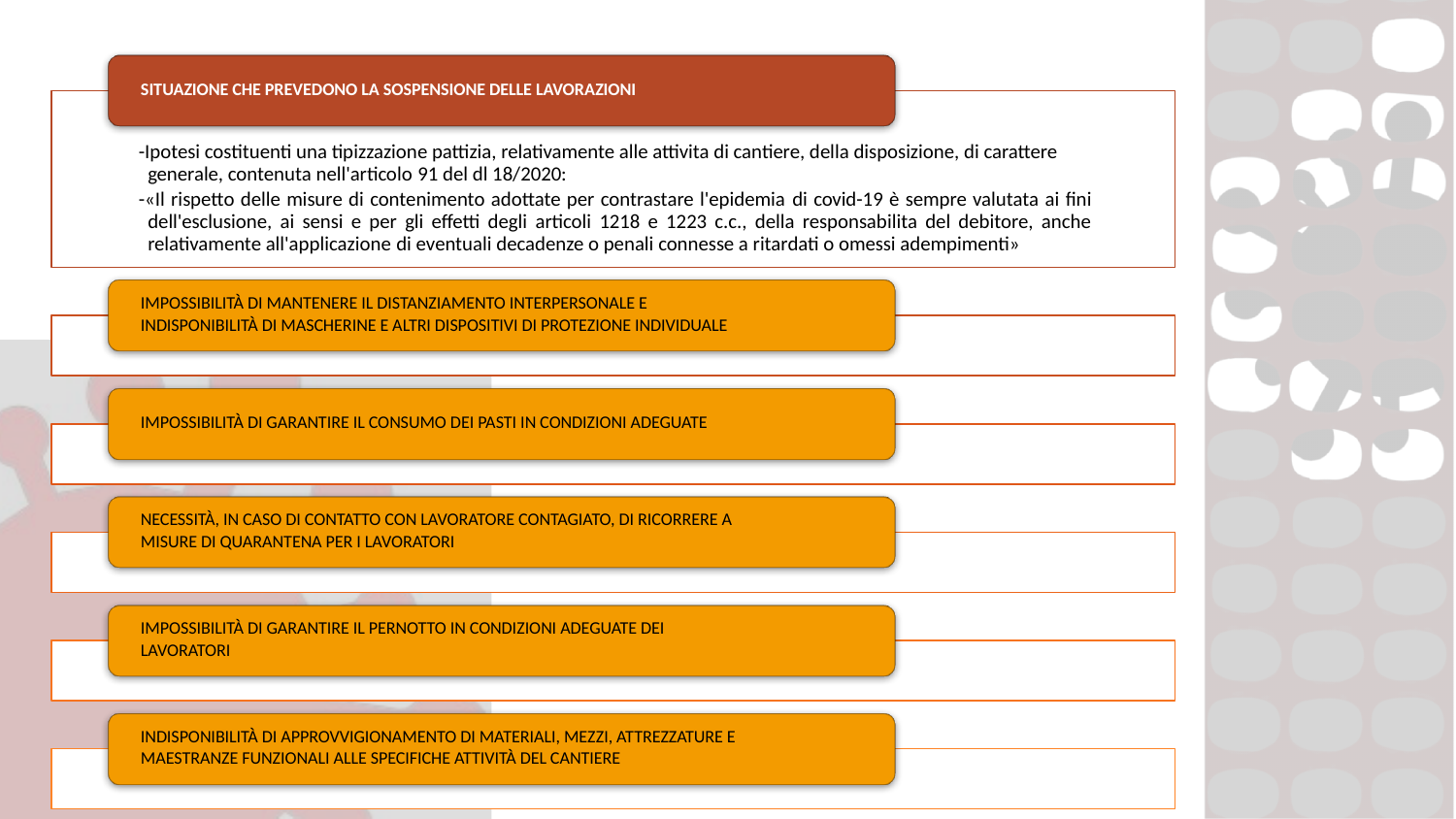

SITUAZIONE CHE PREVEDONO LA SOSPENSIONE DELLE LAVORAZIONI

-Ipotesi costituenti una tipizzazione pattizia, relativamente alle attivita di cantiere, della disposizione, di carattere generale, contenuta nell'articolo 91 del dl 18/2020:
-«Il rispetto delle misure di contenimento adottate per contrastare l'epidemia di covid-19 è sempre valutata ai fini dell'esclusione, ai sensi e per gli effetti degli articoli 1218 e 1223 c.c., della responsabilita del debitore, anche relativamente all'applicazione di eventuali decadenze o penali connesse a ritardati o omessi adempimenti»

IMPOSSIBILITÀ DI MANTENERE IL DISTANZIAMENTO INTERPERSONALE E

INDISPONIBILITÀ DI MASCHERINE E ALTRI DISPOSITIVI DI PROTEZIONE INDIVIDUALE

IMPOSSIBILITÀ DI GARANTIRE IL CONSUMO DEI PASTI IN CONDIZIONI ADEGUATE

NECESSITÀ, IN CASO DI CONTATTO CON LAVORATORE CONTAGIATO, DI RICORRERE A

MISURE DI QUARANTENA PER I LAVORATORI

IMPOSSIBILITÀ DI GARANTIRE IL PERNOTTO IN CONDIZIONI ADEGUATE DEI

LAVORATORI

INDISPONIBILITÀ DI APPROVVIGIONAMENTO DI MATERIALI, MEZZI, ATTREZZATURE E

MAESTRANZE FUNZIONALI ALLE SPECIFICHE ATTIVITÀ DEL CANTIERE